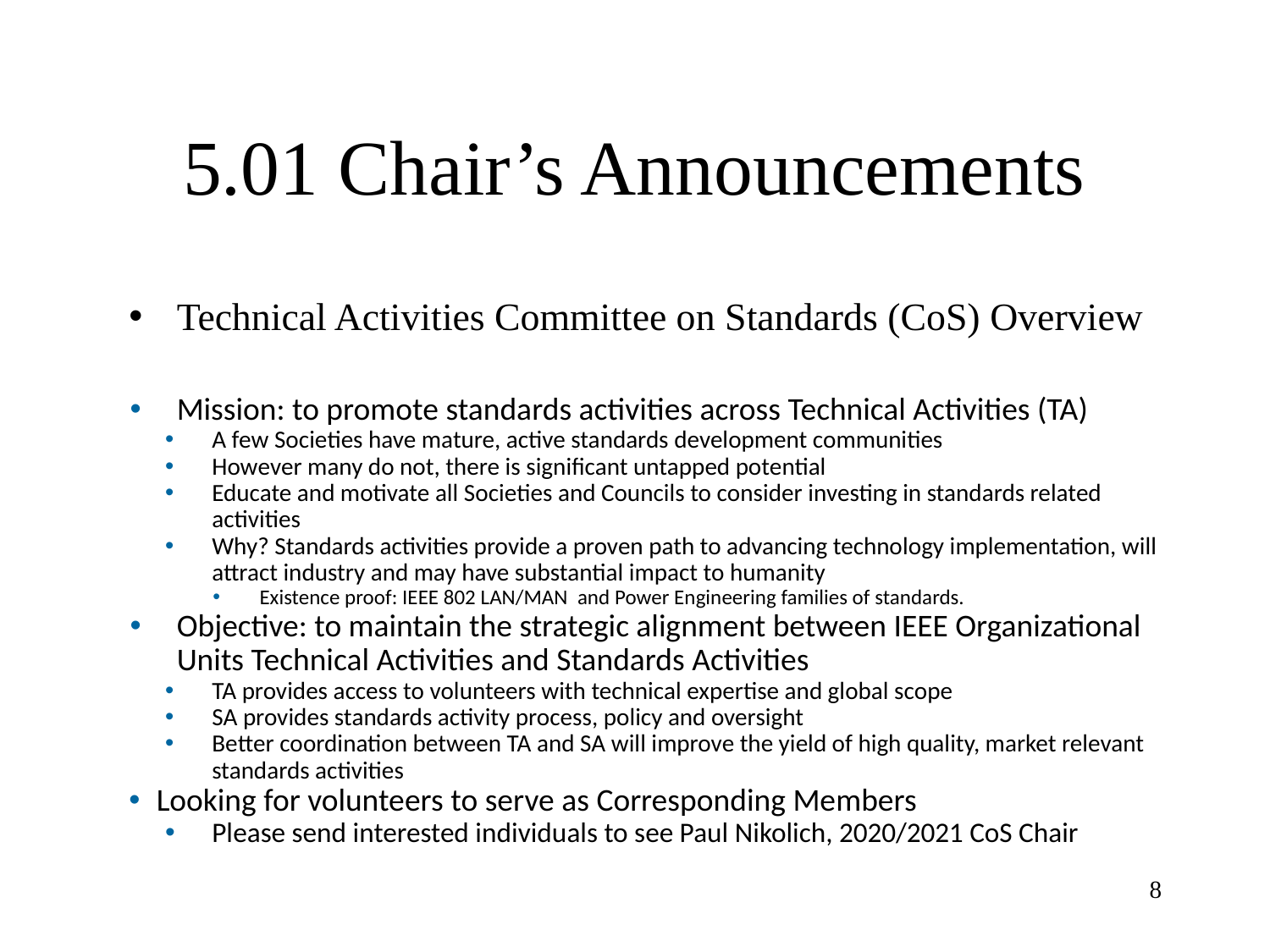

# 5.01 Chair’s Announcements
Technical Activities Committee on Standards (CoS) Overview

Mission: to promote standards activities across Technical Activities (TA)
A few Societies have mature, active standards development communities
However many do not, there is significant untapped potential
Educate and motivate all Societies and Councils to consider investing in standards related activities
Why? Standards activities provide a proven path to advancing technology implementation, will attract industry and may have substantial impact to humanity
Existence proof: IEEE 802 LAN/MAN  and Power Engineering families of standards.
Objective: to maintain the strategic alignment between IEEE Organizational Units Technical Activities and Standards Activities
TA provides access to volunteers with technical expertise and global scope
SA provides standards activity process, policy and oversight
Better coordination between TA and SA will improve the yield of high quality, market relevant standards activities
Looking for volunteers to serve as Corresponding Members
Please send interested individuals to see Paul Nikolich, 2020/2021 CoS Chair

8